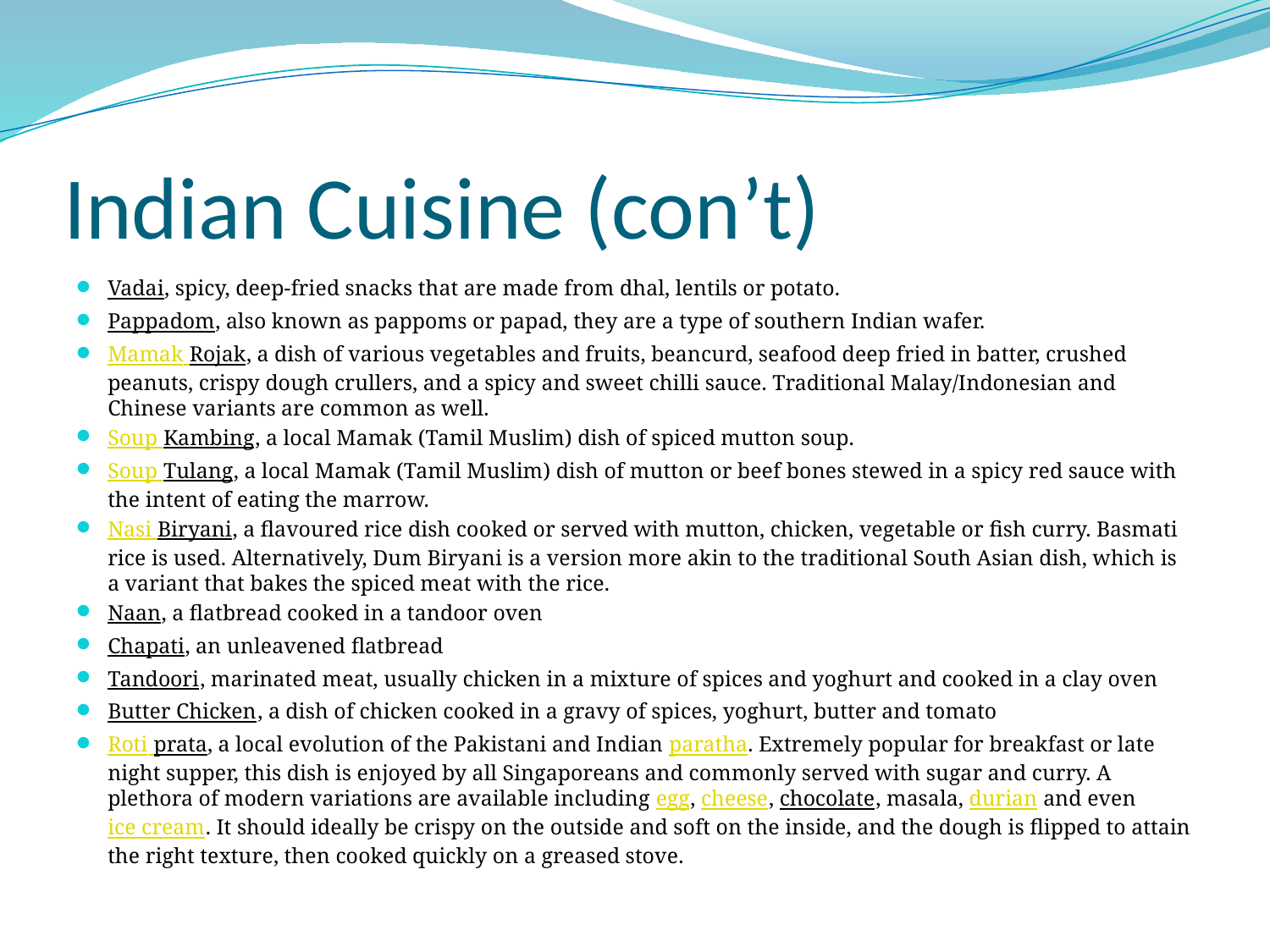

# Indian Cuisine (con’t)
Vadai, spicy, deep-fried snacks that are made from dhal, lentils or potato.
Pappadom, also known as pappoms or papad, they are a type of southern Indian wafer.
Mamak Rojak, a dish of various vegetables and fruits, beancurd, seafood deep fried in batter, crushed peanuts, crispy dough crullers, and a spicy and sweet chilli sauce. Traditional Malay/Indonesian and Chinese variants are common as well.
Soup Kambing, a local Mamak (Tamil Muslim) dish of spiced mutton soup.
Soup Tulang, a local Mamak (Tamil Muslim) dish of mutton or beef bones stewed in a spicy red sauce with the intent of eating the marrow.
Nasi Biryani, a flavoured rice dish cooked or served with mutton, chicken, vegetable or fish curry. Basmati rice is used. Alternatively, Dum Biryani is a version more akin to the traditional South Asian dish, which is a variant that bakes the spiced meat with the rice.
Naan, a flatbread cooked in a tandoor oven
Chapati, an unleavened flatbread
Tandoori, marinated meat, usually chicken in a mixture of spices and yoghurt and cooked in a clay oven
Butter Chicken, a dish of chicken cooked in a gravy of spices, yoghurt, butter and tomato
Roti prata, a local evolution of the Pakistani and Indian paratha. Extremely popular for breakfast or late night supper, this dish is enjoyed by all Singaporeans and commonly served with sugar and curry. A plethora of modern variations are available including egg, cheese, chocolate, masala, durian and even ice cream. It should ideally be crispy on the outside and soft on the inside, and the dough is flipped to attain the right texture, then cooked quickly on a greased stove.